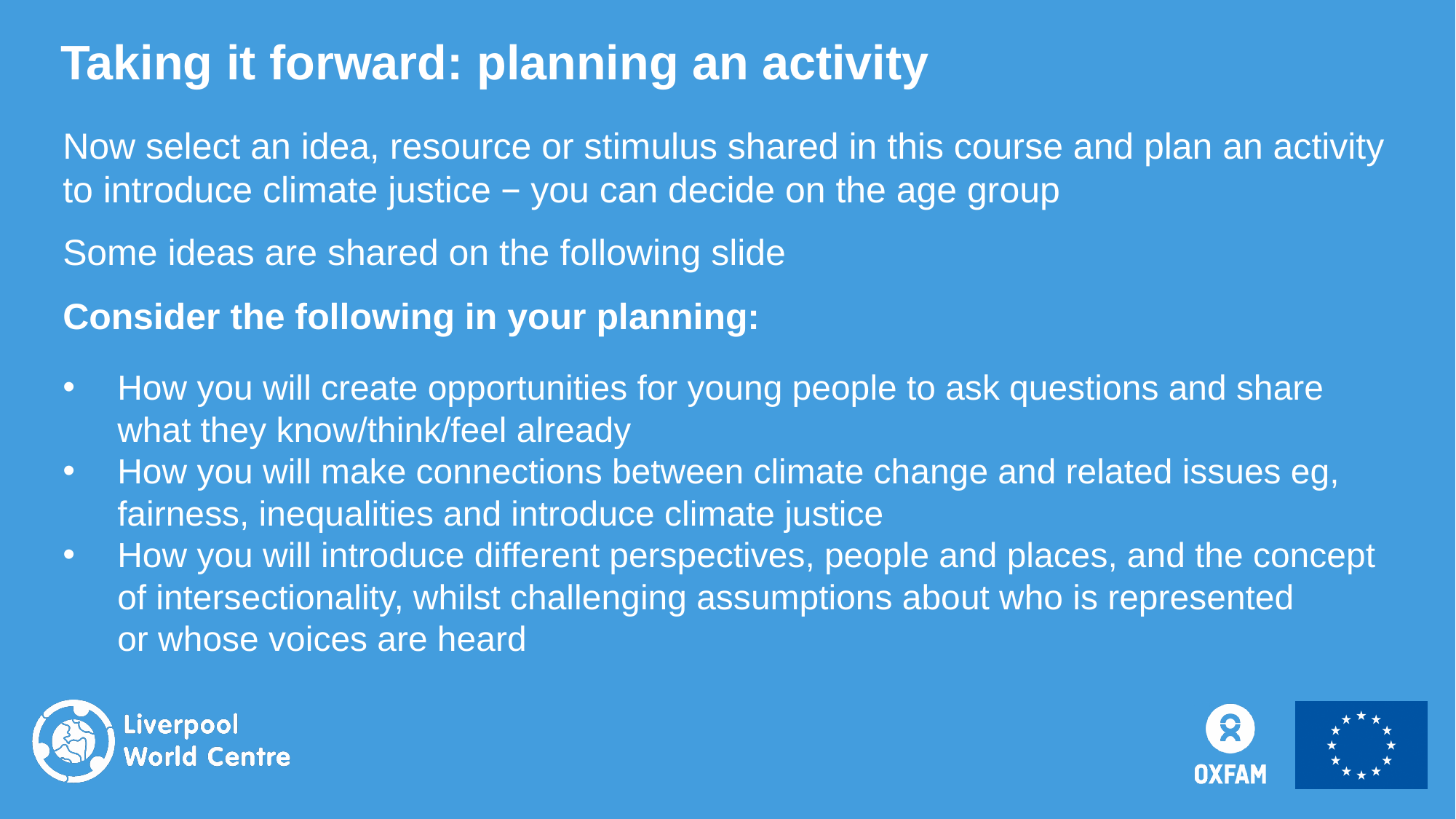

Taking it forward: planning an activity
Now select an idea, resource or stimulus shared in this course and plan an activity to introduce climate justice – you can decide on the age group

Some ideas are shared on the following slide

Consider the following in your planning:

How you will create opportunities for young people to ask questions and share what they know/think/feel already
How you will make connections between climate change and related issues eg, fairness, inequalities and introduce climate justice
How you will introduce different perspectives, people and places, and the concept of intersectionality, whilst challenging assumptions about who is represented or whose voices are heard